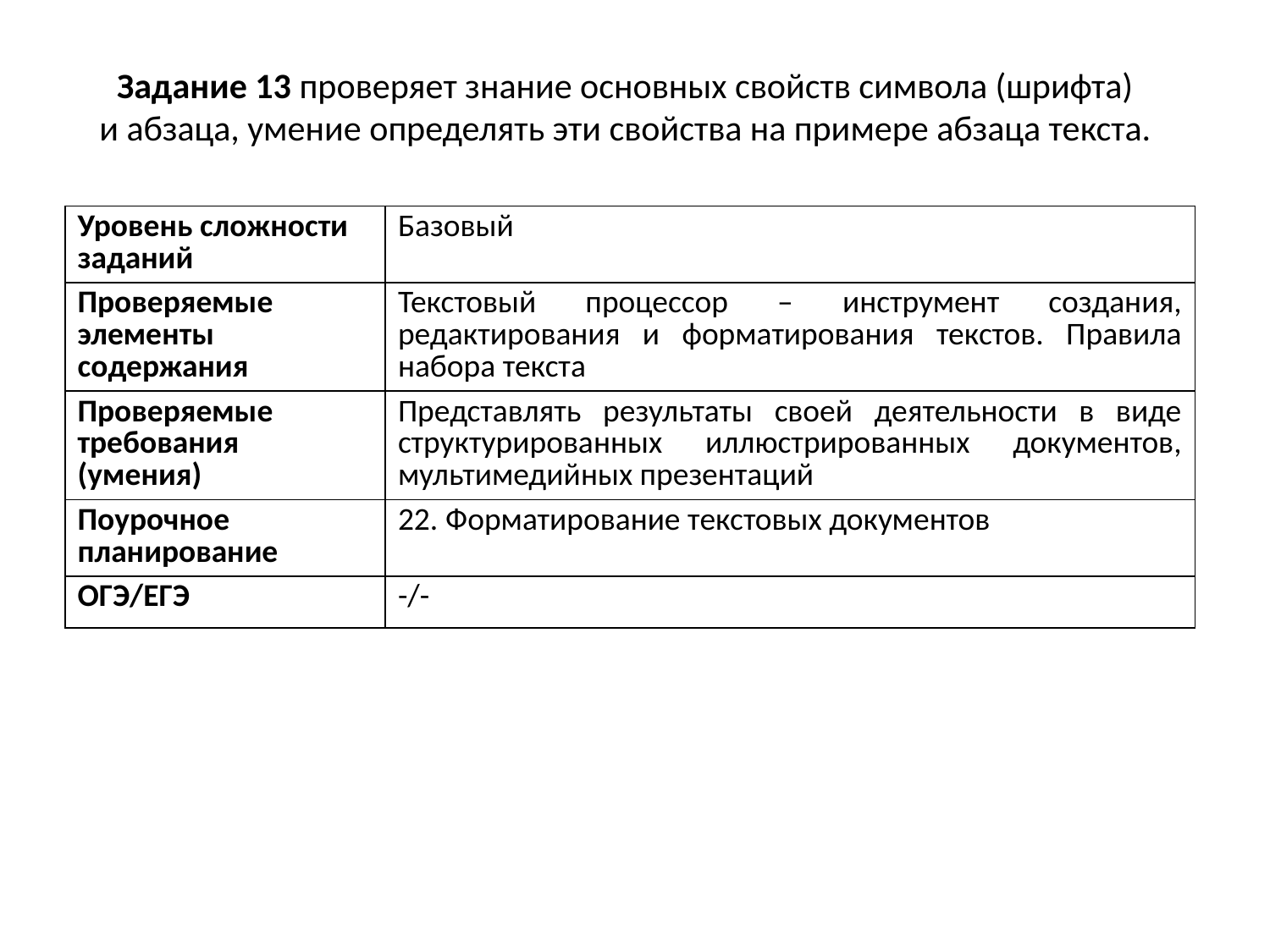

# Задание 13 проверяет знание основных свойств символа (шрифта) и абзаца, умение определять эти свойства на примере абзаца текста.
| Уровень сложности заданий | Базовый |
| --- | --- |
| Проверяемые элементы содержания | Текстовый процессор – инструмент создания, редактирования и форматирования текстов. Правила набора текста |
| Проверяемые требования (умения) | Представлять результаты своей деятельности в виде структурированных иллюстрированных документов, мультимедийных презентаций |
| Поурочное планирование | 22. Форматирование текстовых документов |
| ОГЭ/ЕГЭ | -/- |